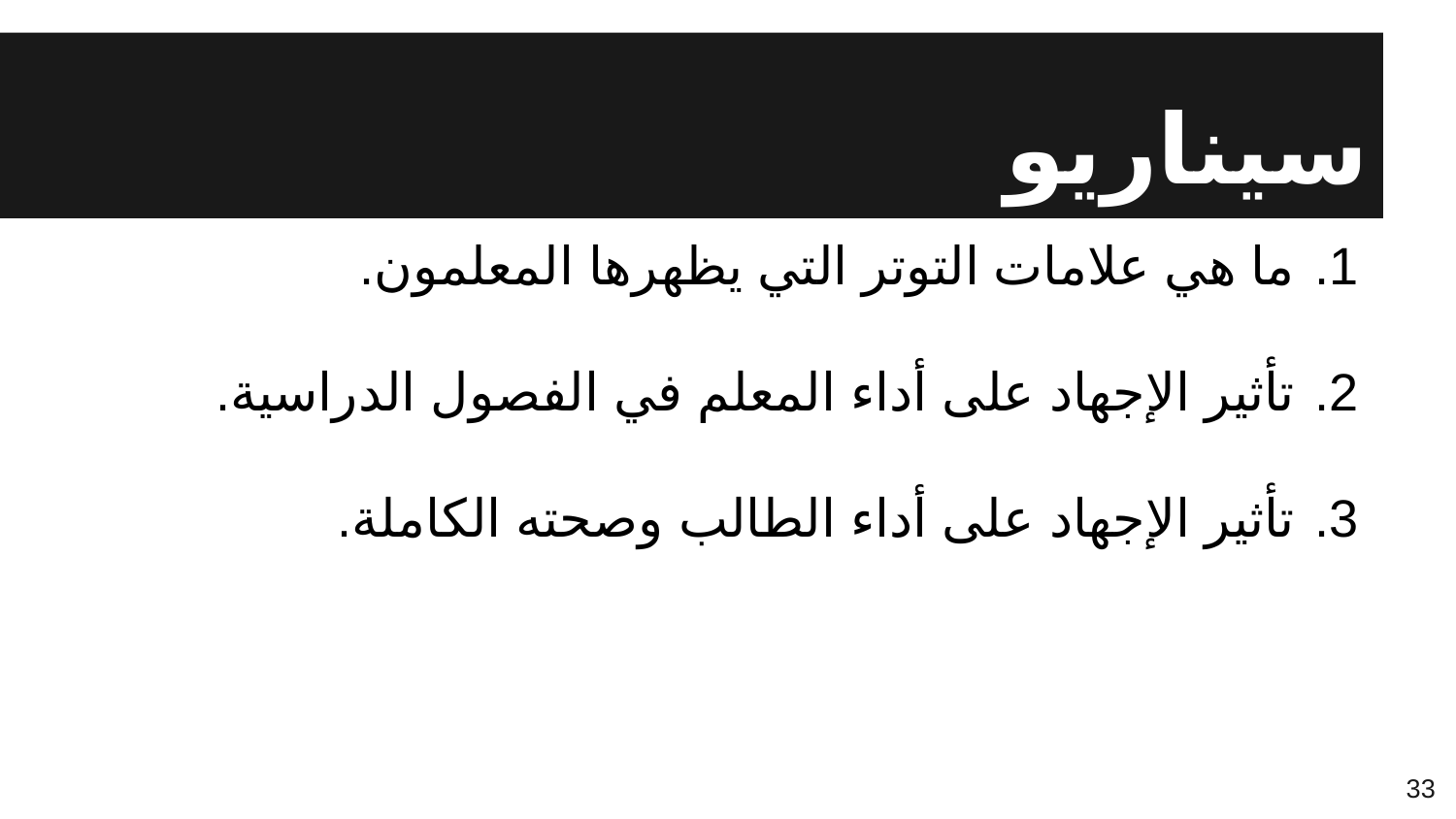

# سيناريو
ما هي علامات التوتر التي يظهرها المعلمون.

تأثير الإجهاد على أداء المعلم في الفصول الدراسية.

تأثير الإجهاد على أداء الطالب وصحته الكاملة.
33